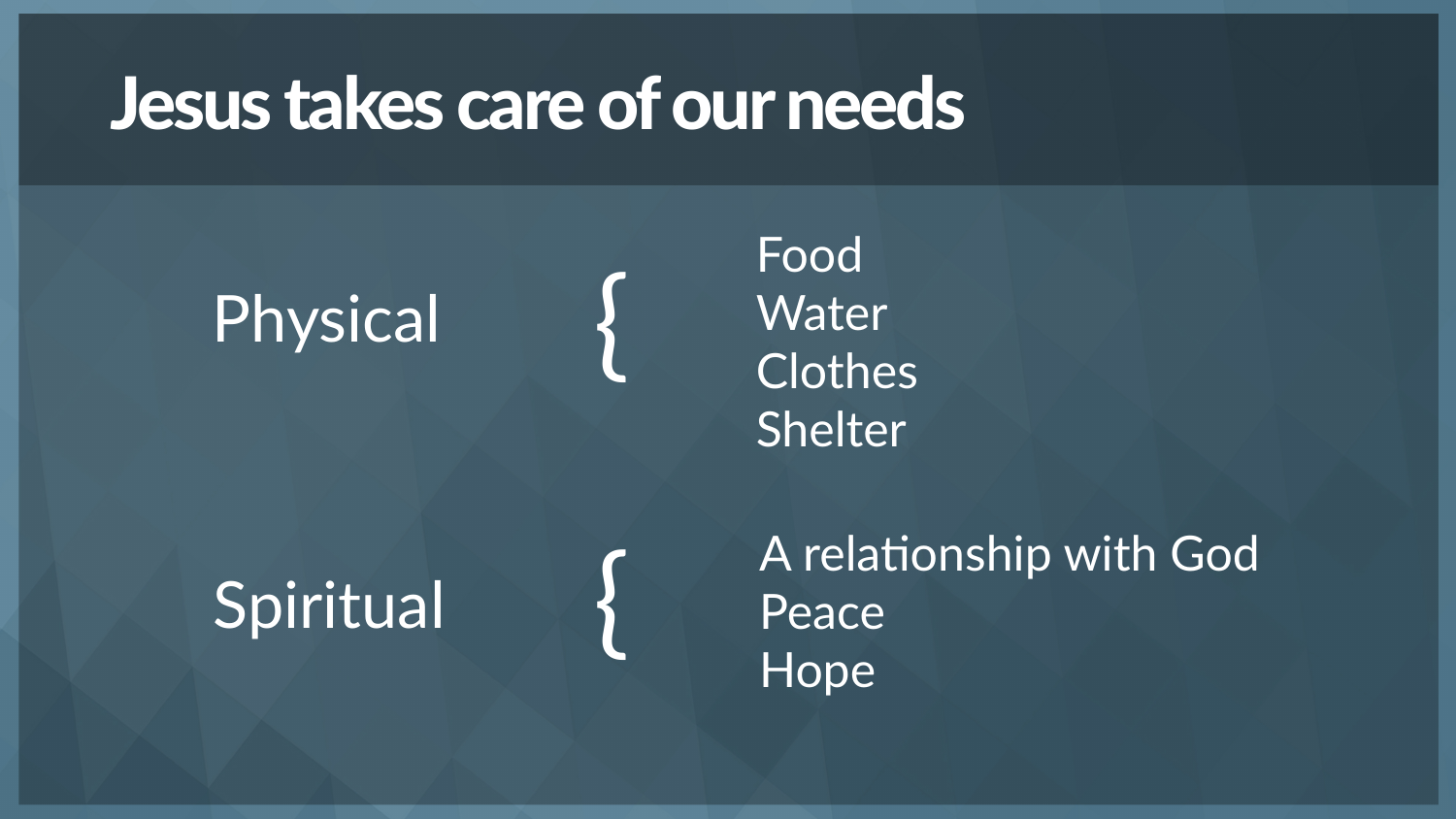

# Jesus takes care of our needs
Food
Water
Clothes
Shelter
{
Physical
{

A relationship with God
Peace
Hope
Spiritual